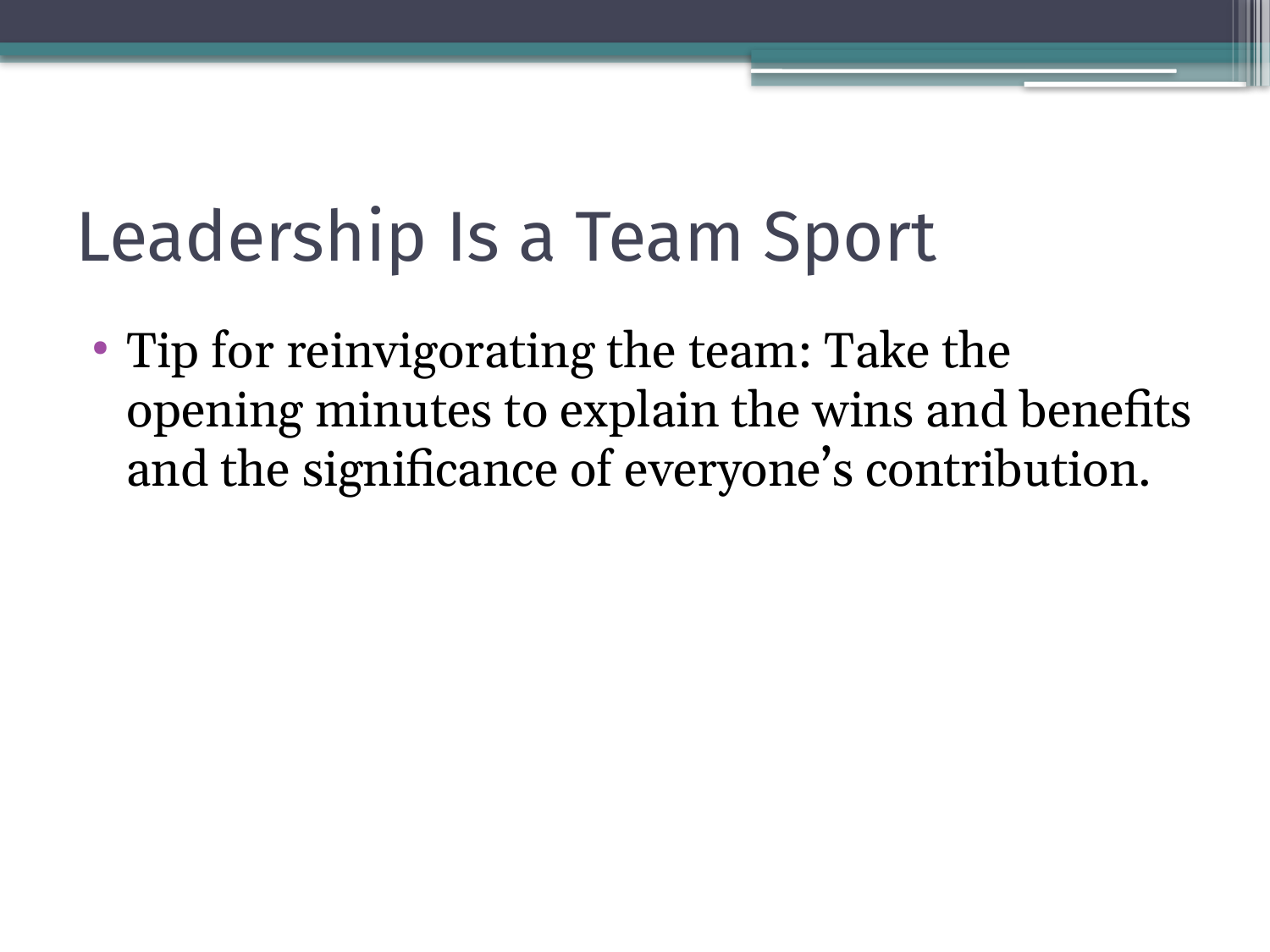

# Leadership Is a Team Sport
Tip for reinvigorating the team: Take the opening minutes to explain the wins and benefits and the significance of everyone’s contribution.